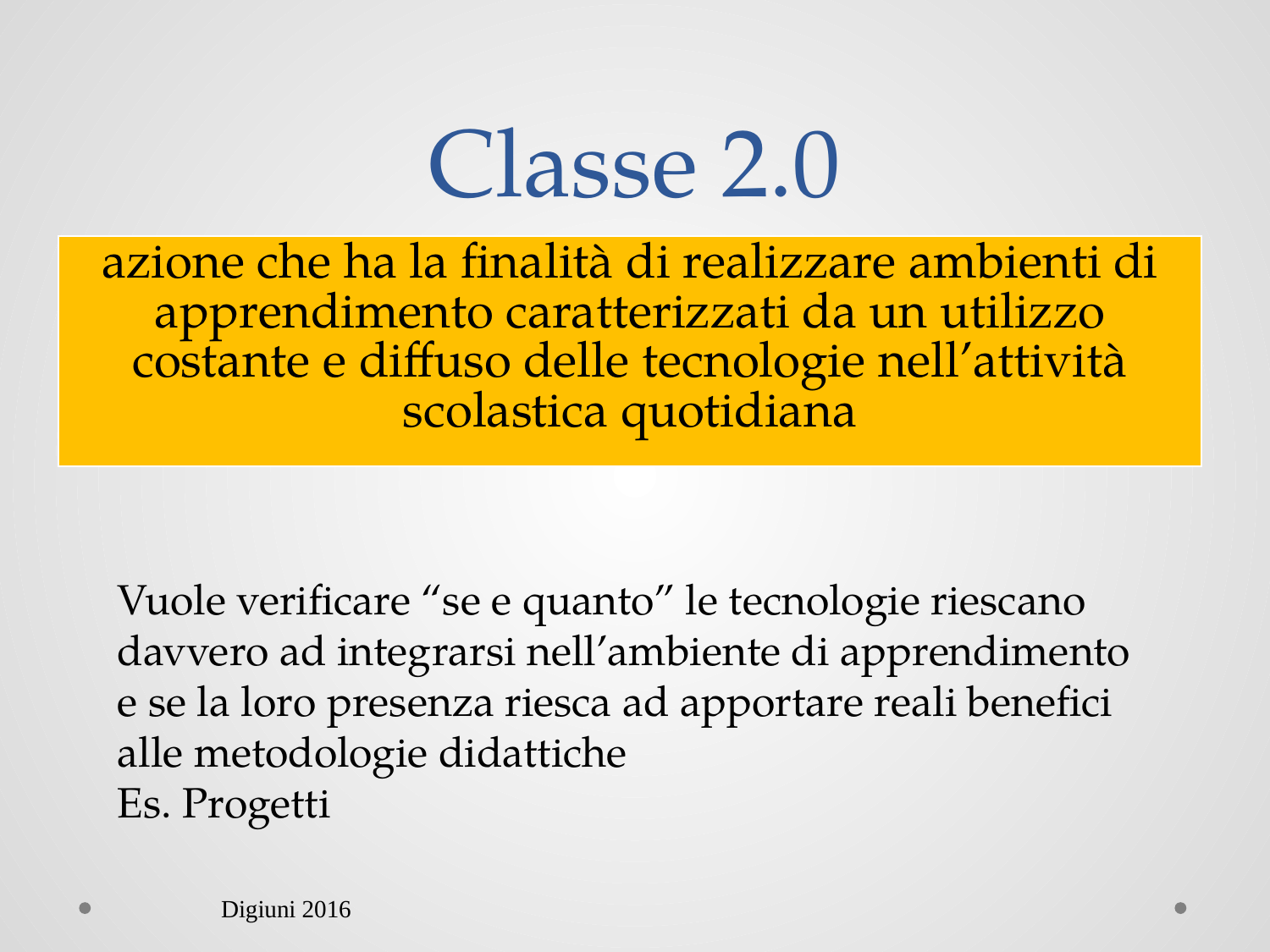

# Classe 2.0
| azione che ha la finalità di realizzare ambienti di apprendimento caratterizzati da un utilizzo costante e diffuso delle tecnologie nell’attività scolastica quotidiana |
| --- |
Vuole verificare “se e quanto” le tecnologie riescano davvero ad integrarsi nell’ambiente di apprendimento e se la loro presenza riesca ad apportare reali benefici alle metodologie didattiche
Es. Progetti
Digiuni 2016